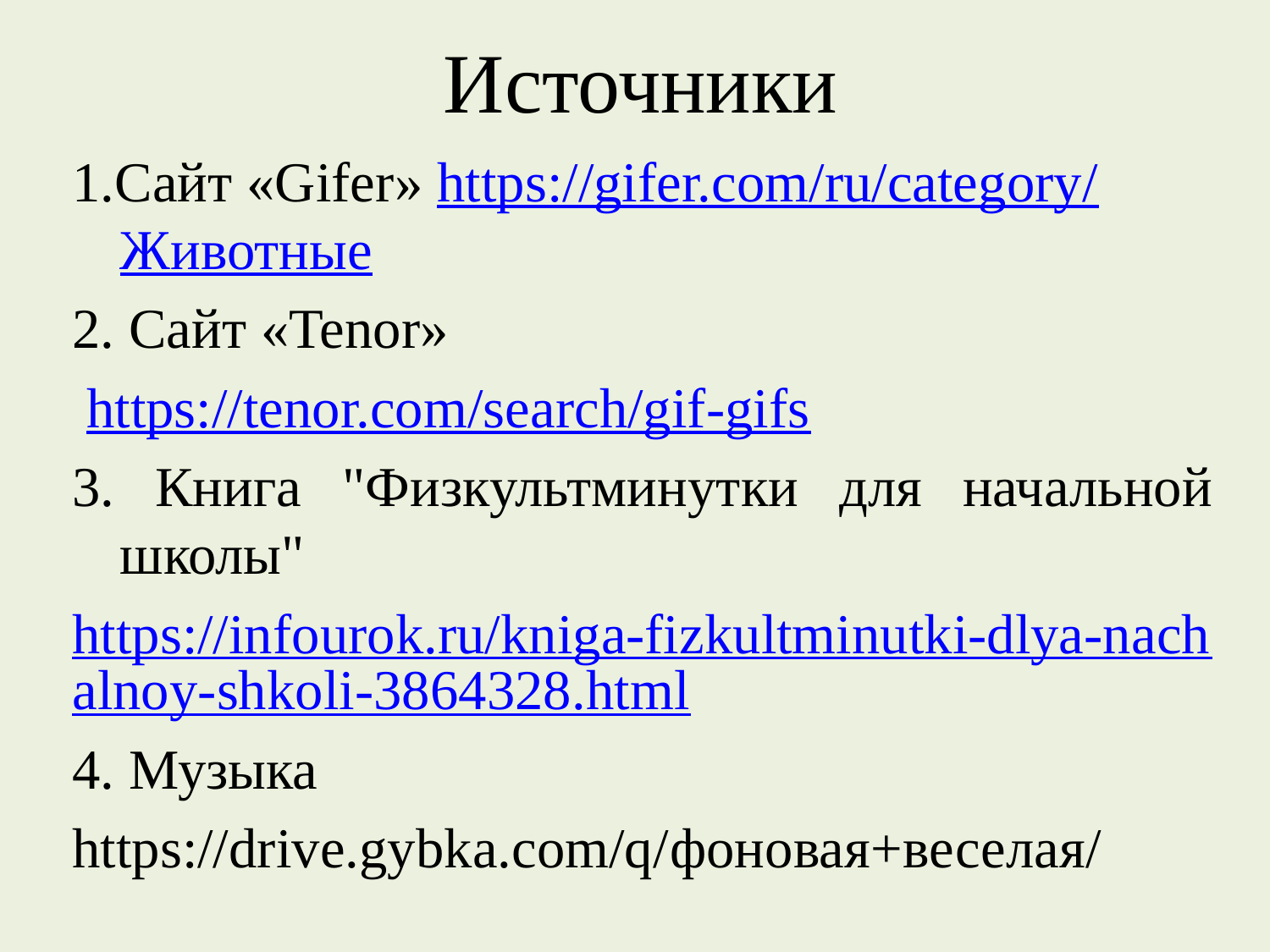

# Источники
1.Сайт «Gifer» https://gifer.com/ru/category/Животные
2. Сайт «Tenor»
 https://tenor.com/search/gif-gifs
3. Книга "Физкультминутки для начальной школы"
https://infourok.ru/kniga-fizkultminutki-dlya-nachalnoy-shkoli-3864328.html
4. Музыка
https://drive.gybka.com/q/фоновая+веселая/